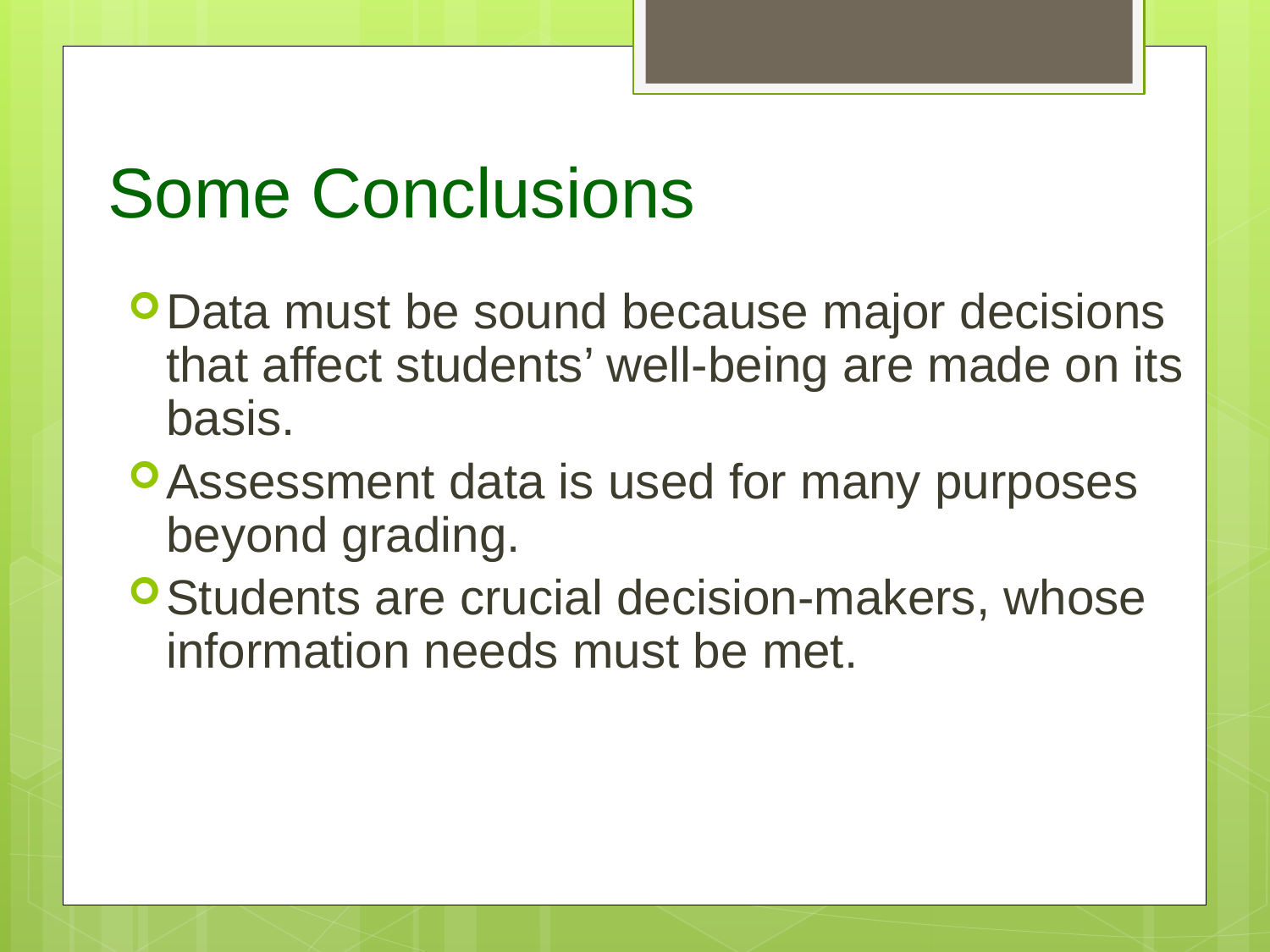

# Some Conclusions
Data must be sound because major decisions that affect students’ well-being are made on its basis.
Assessment data is used for many purposes beyond grading.
Students are crucial decision-makers, whose information needs must be met.